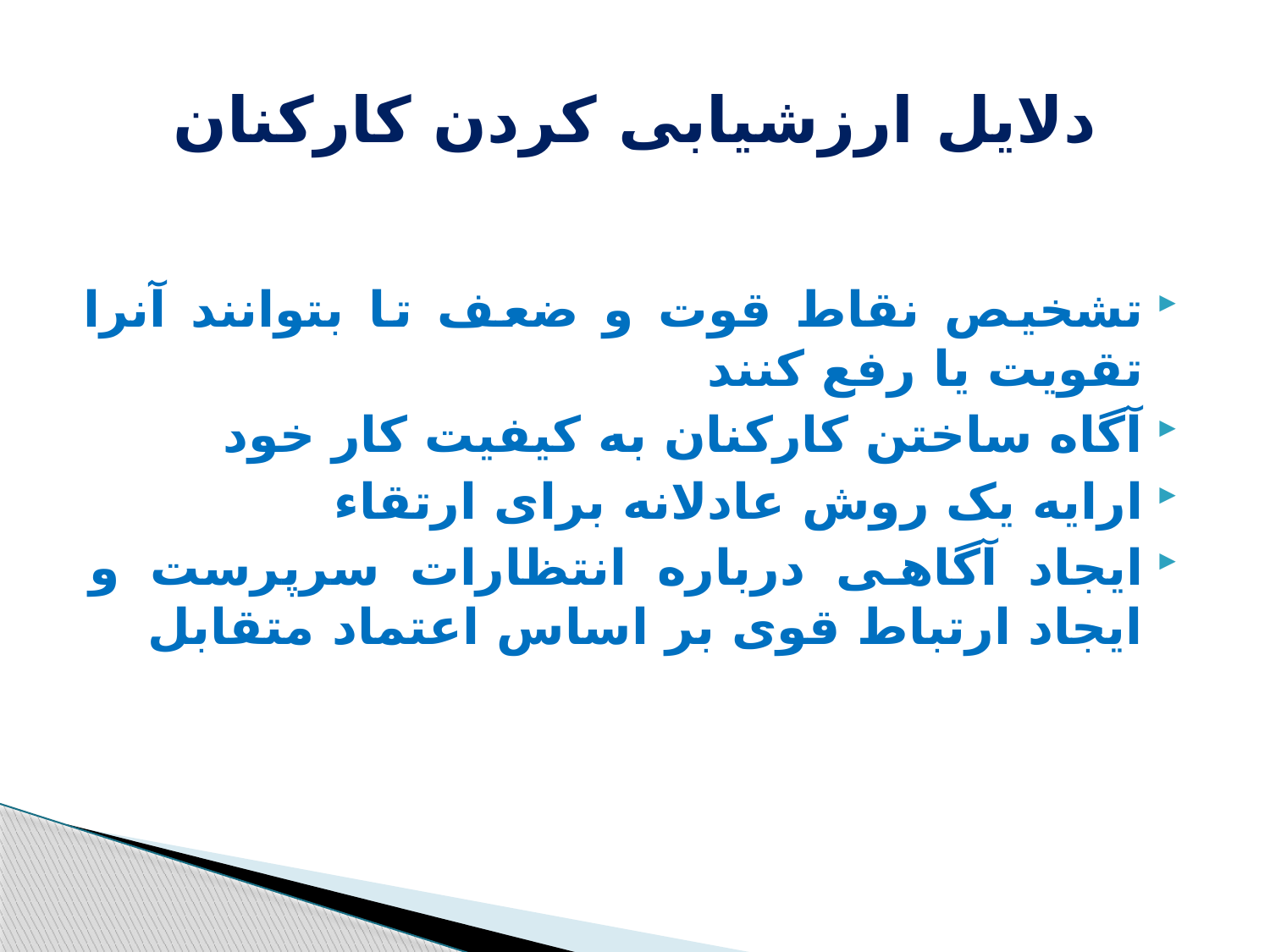

# دلایل ارزشیابی کردن کارکنان

تشخیص نقاط قوت و ضعف تا بتوانند آنرا تقویت یا رفع کنند
آگاه ساختن کارکنان به کیفیت کار خود
ارایه یک روش عادلانه برای ارتقاء
ایجاد آگاهی درباره انتظارات سرپرست و ایجاد ارتباط قوی بر اساس اعتماد متقابل